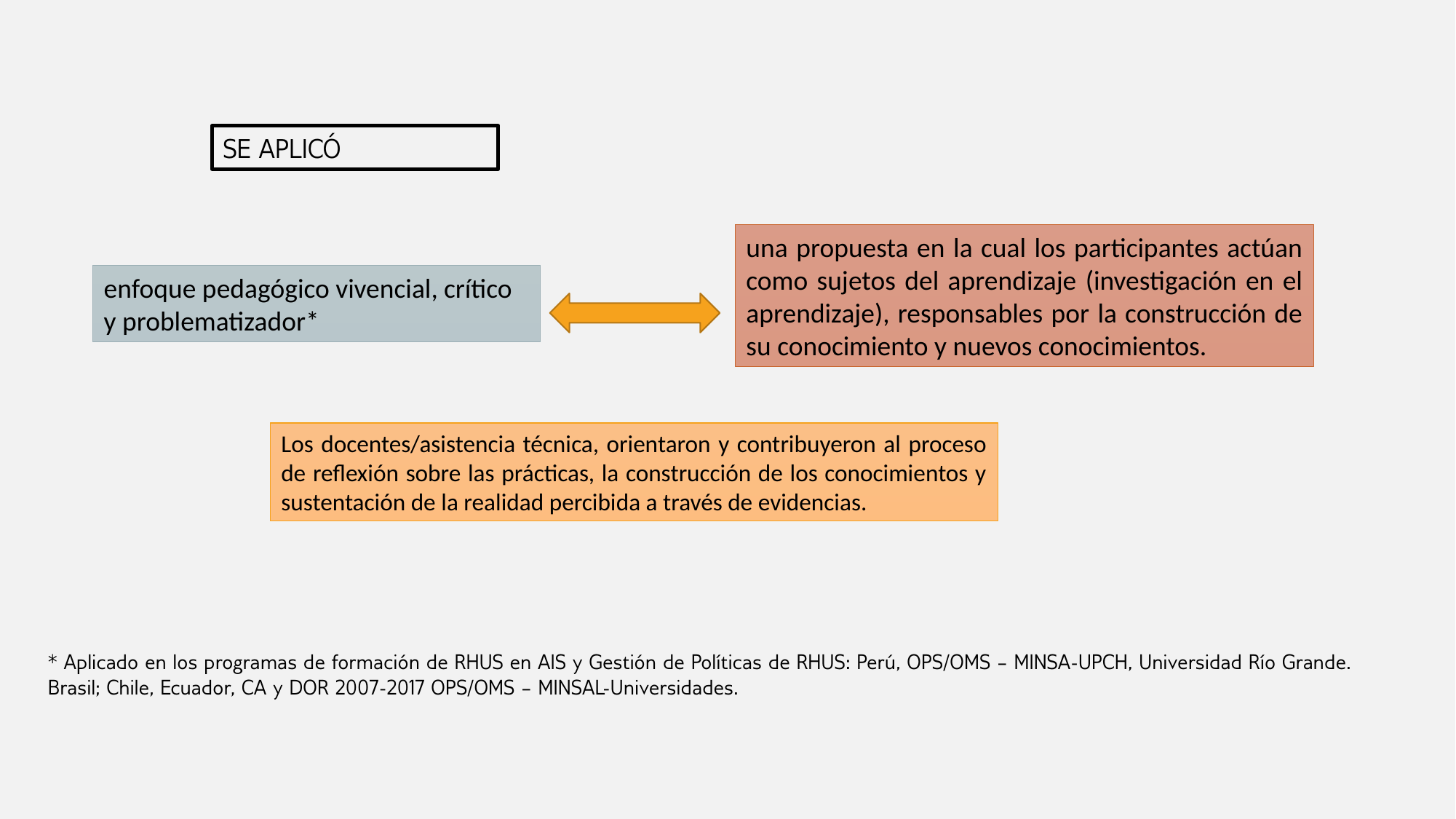

SE APLICÓ
una propuesta en la cual los participantes actúan como sujetos del aprendizaje (investigación en el aprendizaje), responsables por la construcción de su conocimiento y nuevos conocimientos.
enfoque pedagógico vivencial, crítico y problematizador*

Los docentes/asistencia técnica, orientaron y contribuyeron al proceso de reflexión sobre las prácticas, la construcción de los conocimientos y sustentación de la realidad percibida a través de evidencias.
* Aplicado en los programas de formación de RHUS en AIS y Gestión de Políticas de RHUS: Perú, OPS/OMS – MINSA-UPCH, Universidad Río Grande. Brasil; Chile, Ecuador, CA y DOR 2007-2017 OPS/OMS – MINSAL-Universidades.